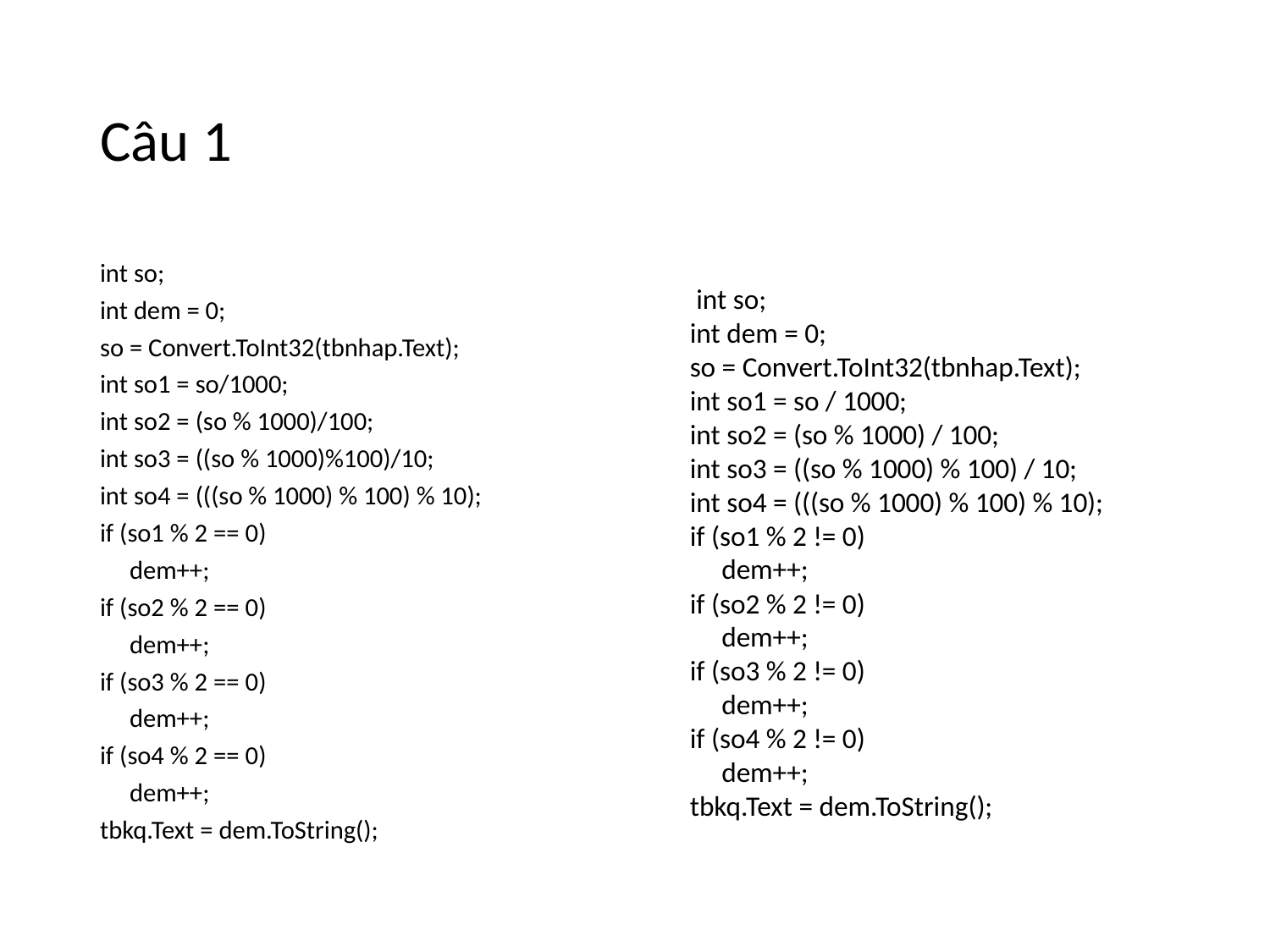

# Câu 1
int so;
int dem = 0;
so = Convert.ToInt32(tbnhap.Text);
int so1 = so/1000;
int so2 = (so % 1000)/100;
int so3 = ((so % 1000)%100)/10;
int so4 = (((so % 1000) % 100) % 10);
if (so1 % 2 == 0)
     dem++;
if (so2 % 2 == 0)
     dem++;
if (so3 % 2 == 0)
     dem++;
if (so4 % 2 == 0)
     dem++;
tbkq.Text = dem.ToString();
 int so;
int dem = 0;
so = Convert.ToInt32(tbnhap.Text);
int so1 = so / 1000;
int so2 = (so % 1000) / 100;
int so3 = ((so % 1000) % 100) / 10;
int so4 = (((so % 1000) % 100) % 10);
if (so1 % 2 != 0)
     dem++;
if (so2 % 2 != 0)
     dem++;
if (so3 % 2 != 0)
     dem++;
if (so4 % 2 != 0)
     dem++;
tbkq.Text = dem.ToString();